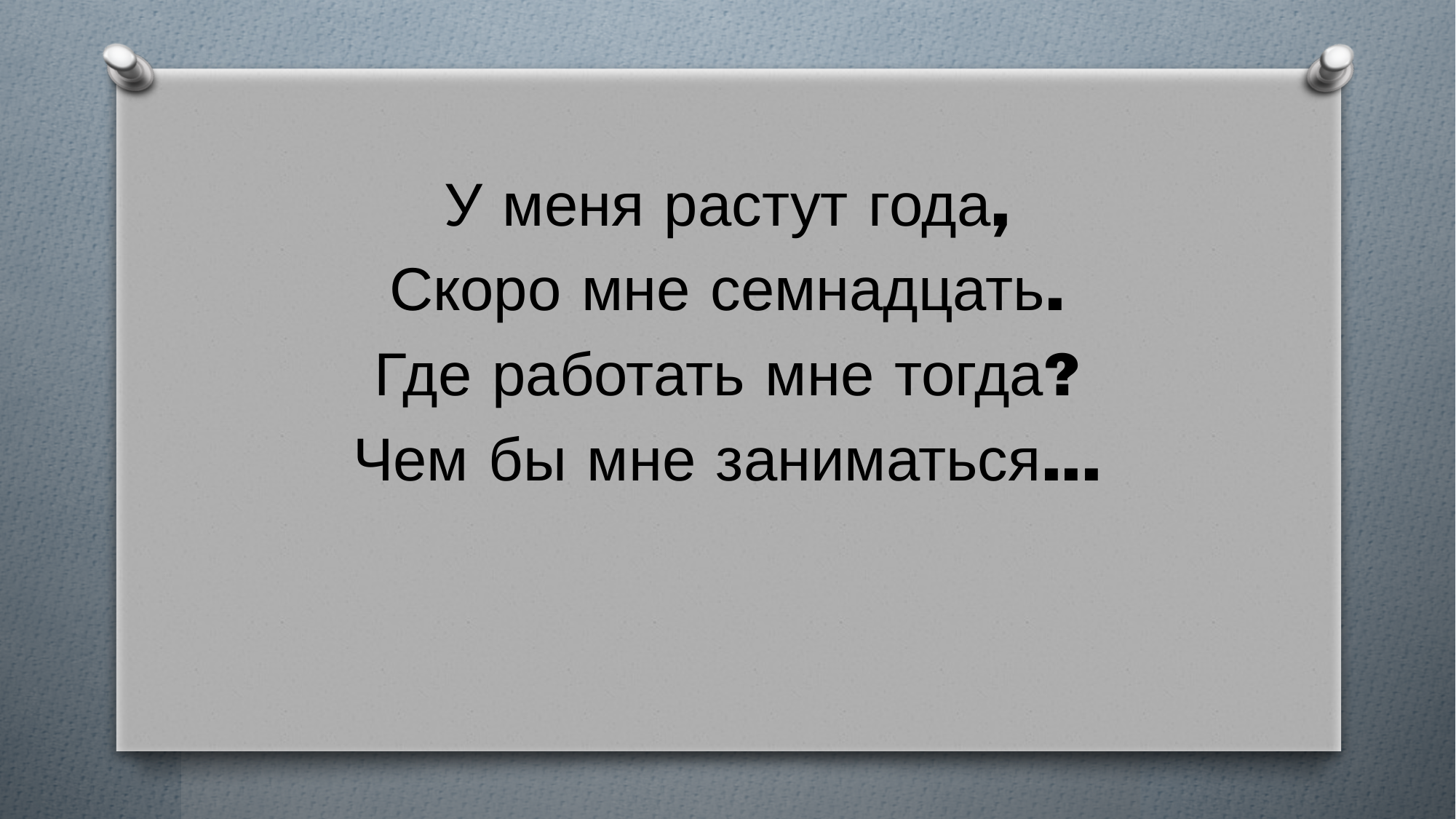

У меня растут года,
Скоро мне семнадцать.
Где работать мне тогда?
Чем бы мне заниматься...